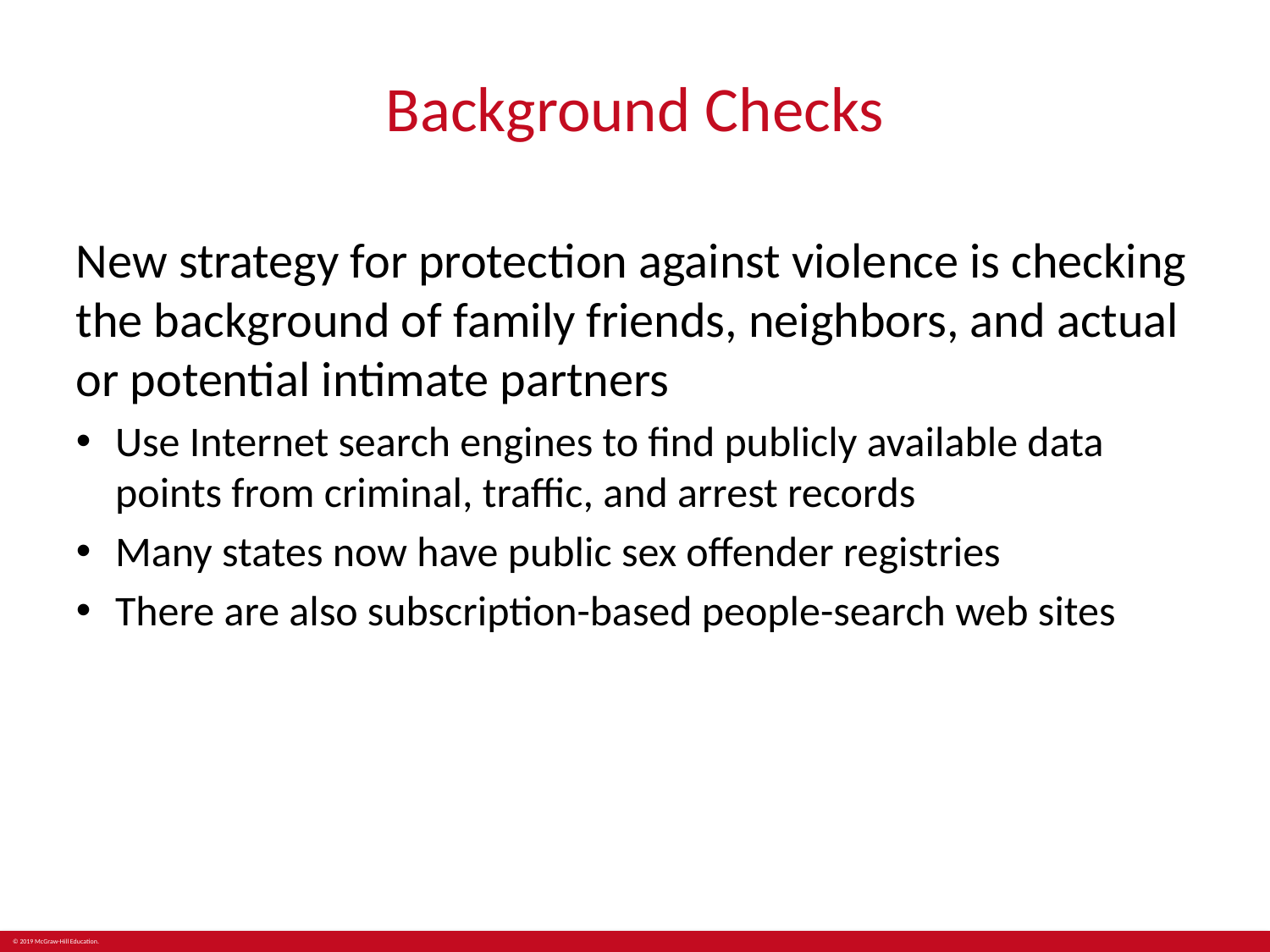

# Background Checks
New strategy for protection against violence is checking the background of family friends, neighbors, and actual or potential intimate partners
Use Internet search engines to find publicly available data points from criminal, traffic, and arrest records
Many states now have public sex offender registries
There are also subscription-based people-search web sites